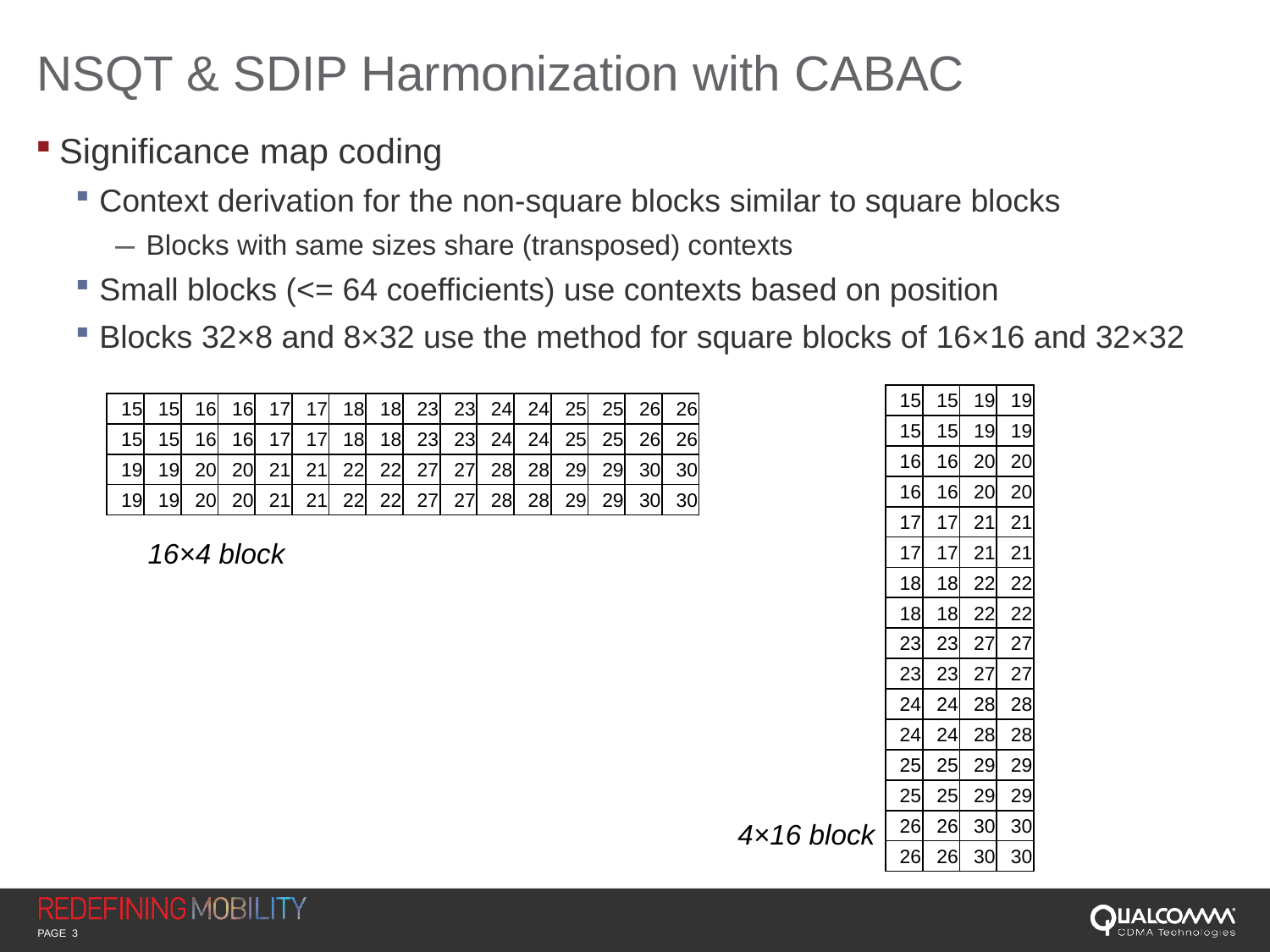

# NSQT & SDIP Harmonization with CABAC
Significance map coding
Context derivation for the non-square blocks similar to square blocks
Blocks with same sizes share (transposed) contexts
Small blocks (<= 64 coefficients) use contexts based on position
Blocks 32×8 and 8×32 use the method for square blocks of 16×16 and 32×32

| 15 | 15 | 19 | 19 |
| --- | --- | --- | --- |
| 15 | 15 | 19 | 19 |
| 16 | 16 | 20 | 20 |
| 16 | 16 | 20 | 20 |
| 17 | 17 | 21 | 21 |
| 17 | 17 | 21 | 21 |
| 18 | 18 | 22 | 22 |
| 18 | 18 | 22 | 22 |
| 23 | 23 | 27 | 27 |
| 23 | 23 | 27 | 27 |
| 24 | 24 | 28 | 28 |
| 24 | 24 | 28 | 28 |
| 25 | 25 | 29 | 29 |
| 25 | 25 | 29 | 29 |
| 26 | 26 | 30 | 30 |
| 26 | 26 | 30 | 30 |
| 15 | 15 | 16 | 16 | 17 | 17 | 18 | 18 | 23 | 23 | 24 | 24 | 25 | 25 | 26 | 26 |
| --- | --- | --- | --- | --- | --- | --- | --- | --- | --- | --- | --- | --- | --- | --- | --- |
| 15 | 15 | 16 | 16 | 17 | 17 | 18 | 18 | 23 | 23 | 24 | 24 | 25 | 25 | 26 | 26 |
| 19 | 19 | 20 | 20 | 21 | 21 | 22 | 22 | 27 | 27 | 28 | 28 | 29 | 29 | 30 | 30 |
| 19 | 19 | 20 | 20 | 21 | 21 | 22 | 22 | 27 | 27 | 28 | 28 | 29 | 29 | 30 | 30 |
16×4 block
4×16 block